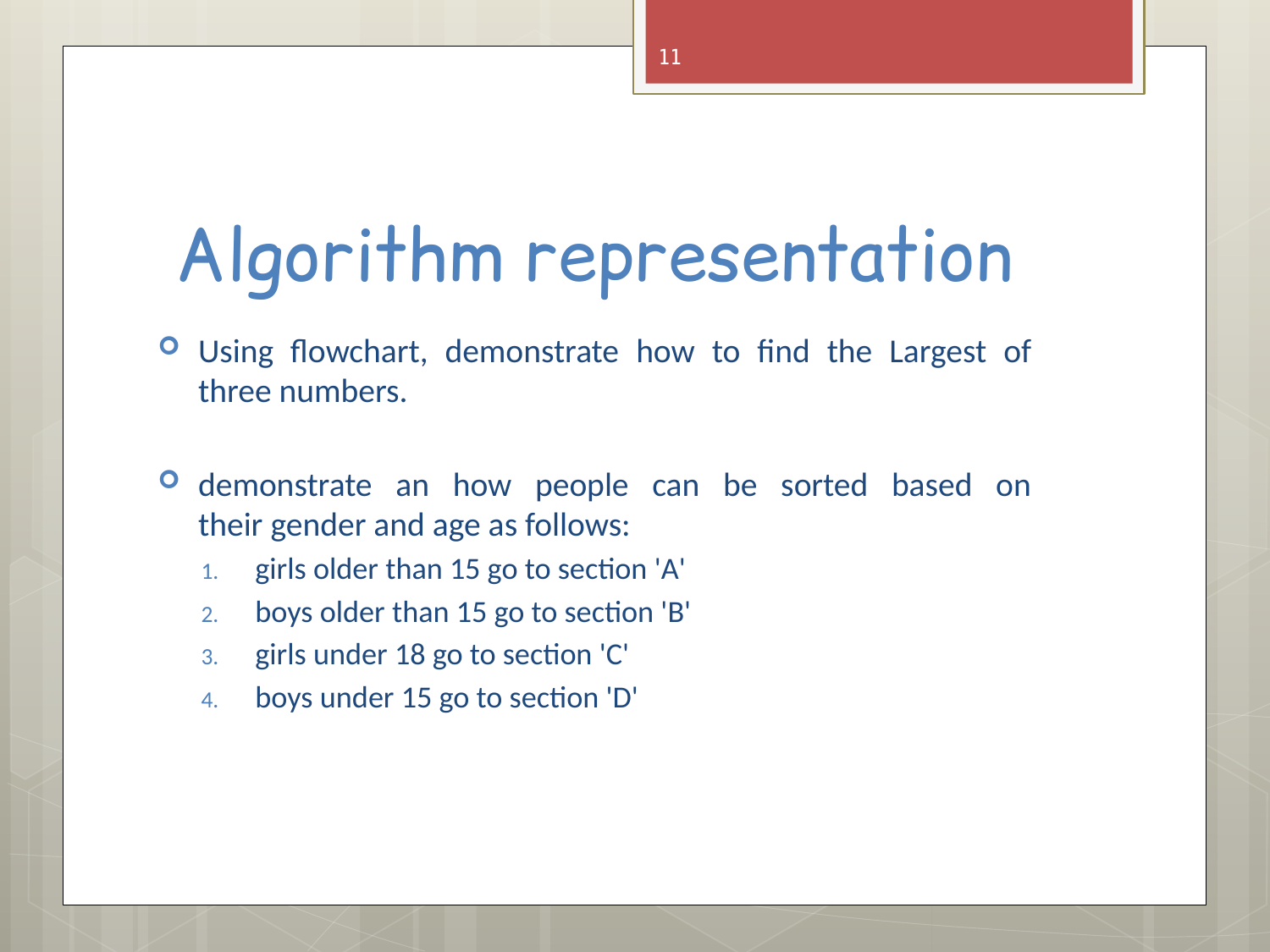

11
# Algorithm representation
Using flowchart, demonstrate how to find the Largest of three numbers.

demonstrate an how people can be sorted based on their gender and age as follows:
girls older than 15 go to section 'A'
boys older than 15 go to section 'B'
girls under 18 go to section 'C'
boys under 15 go to section 'D'